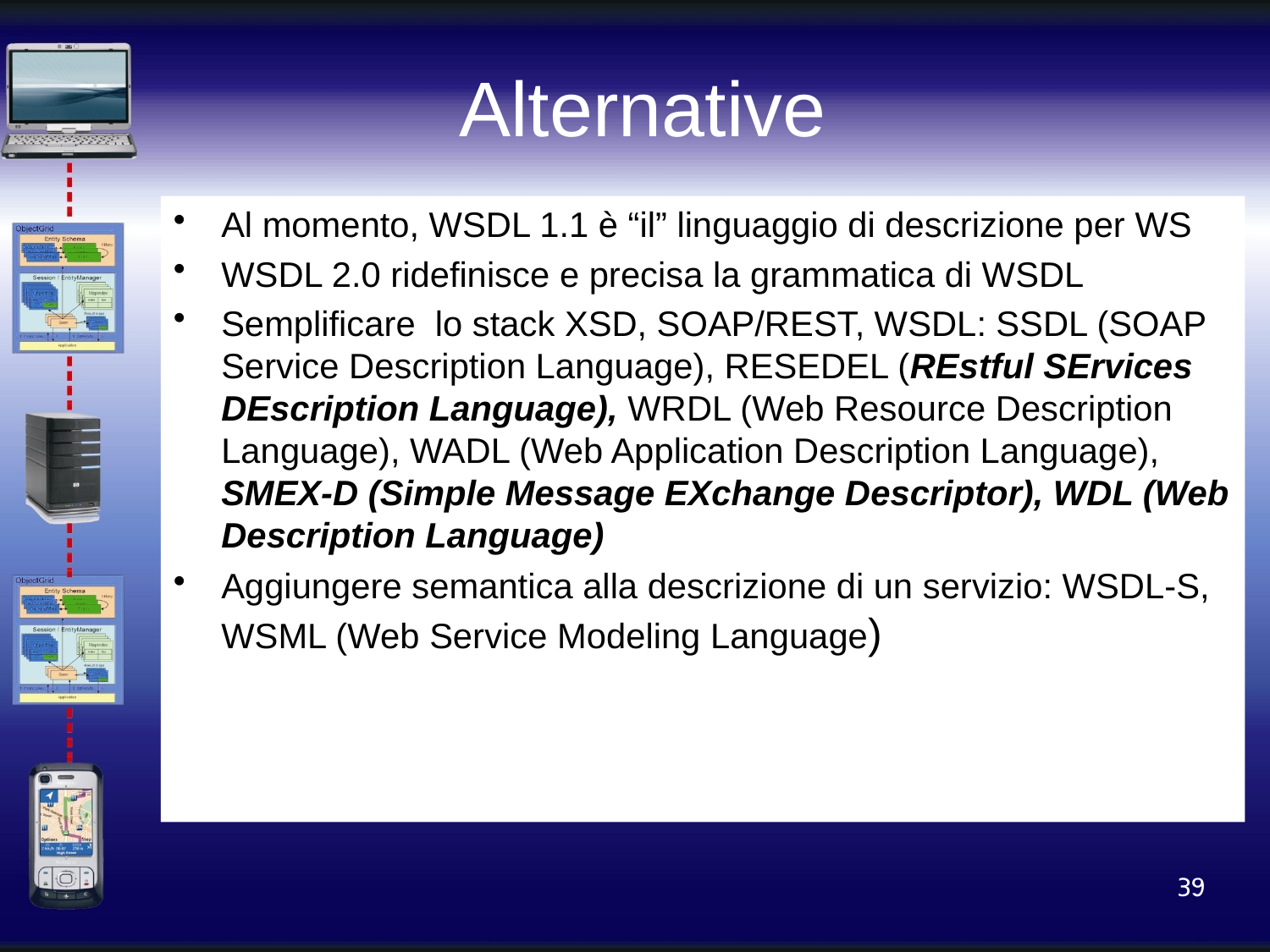

# Alternative
Al momento, WSDL 1.1 è “il” linguaggio di descrizione per WS
WSDL 2.0 ridefinisce e precisa la grammatica di WSDL
Semplificare  lo stack XSD, SOAP/REST, WSDL: SSDL (SOAP Service Description Language), RESEDEL (REstful SErvices DEscription Language), WRDL (Web Resource Description Language), WADL (Web Application Description Language), SMEX-D (Simple Message EXchange Descriptor), WDL (Web Description Language)
Aggiungere semantica alla descrizione di un servizio: WSDL-S, WSML (Web Service Modeling Language)